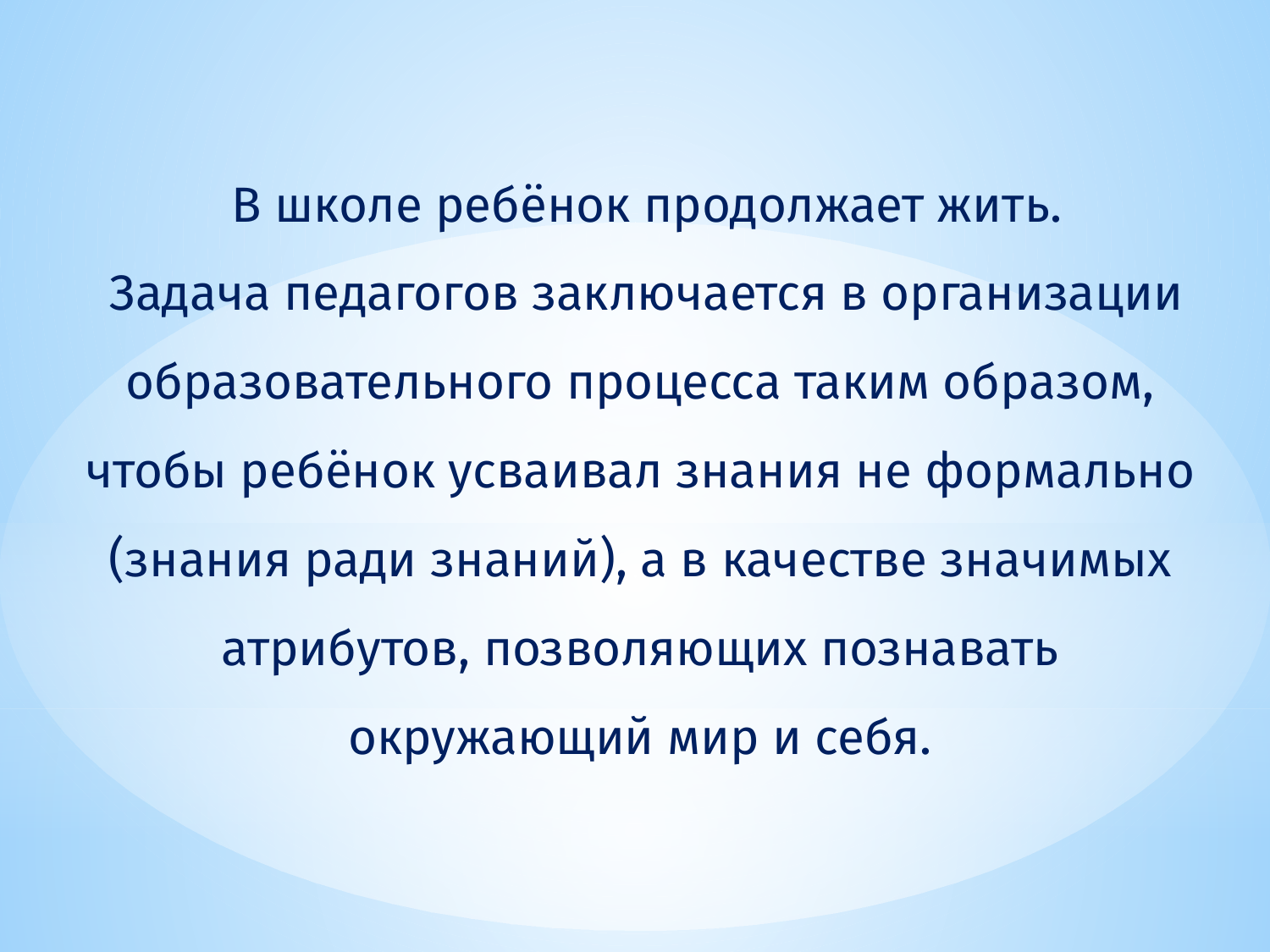

В школе ребёнок продолжает жить.
 Задача педагогов заключается в организации образовательного процесса таким образом, чтобы ребёнок усваивал знания не формально (знания ради знаний), а в качестве значимых атрибутов, позволяющих познавать окружающий мир и себя.